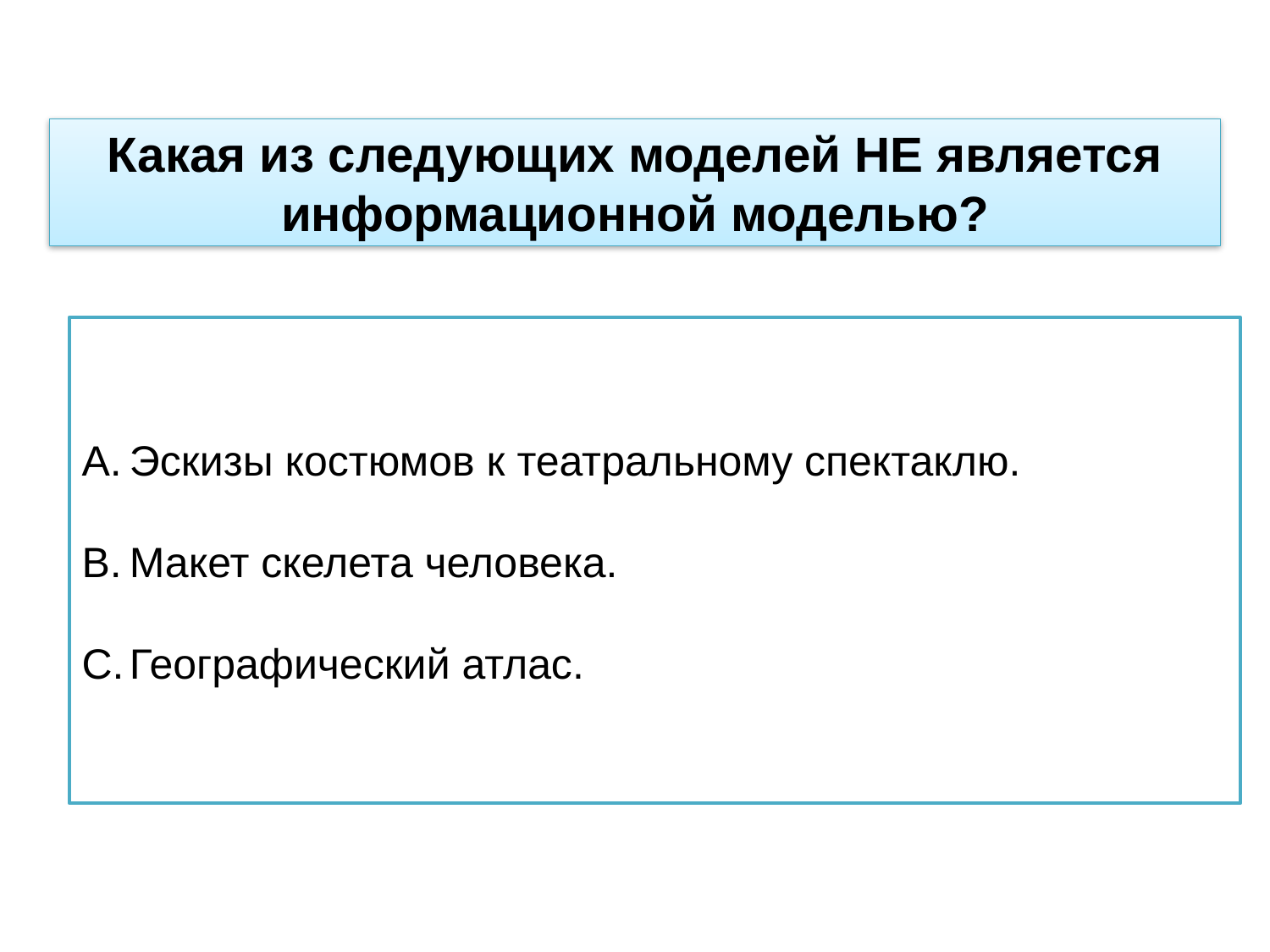

Какая из следующих моделей НЕ является информационной моделью?
Эскизы костюмов к театральному спектаклю.

Макет скелета человека.

Географический атлас.